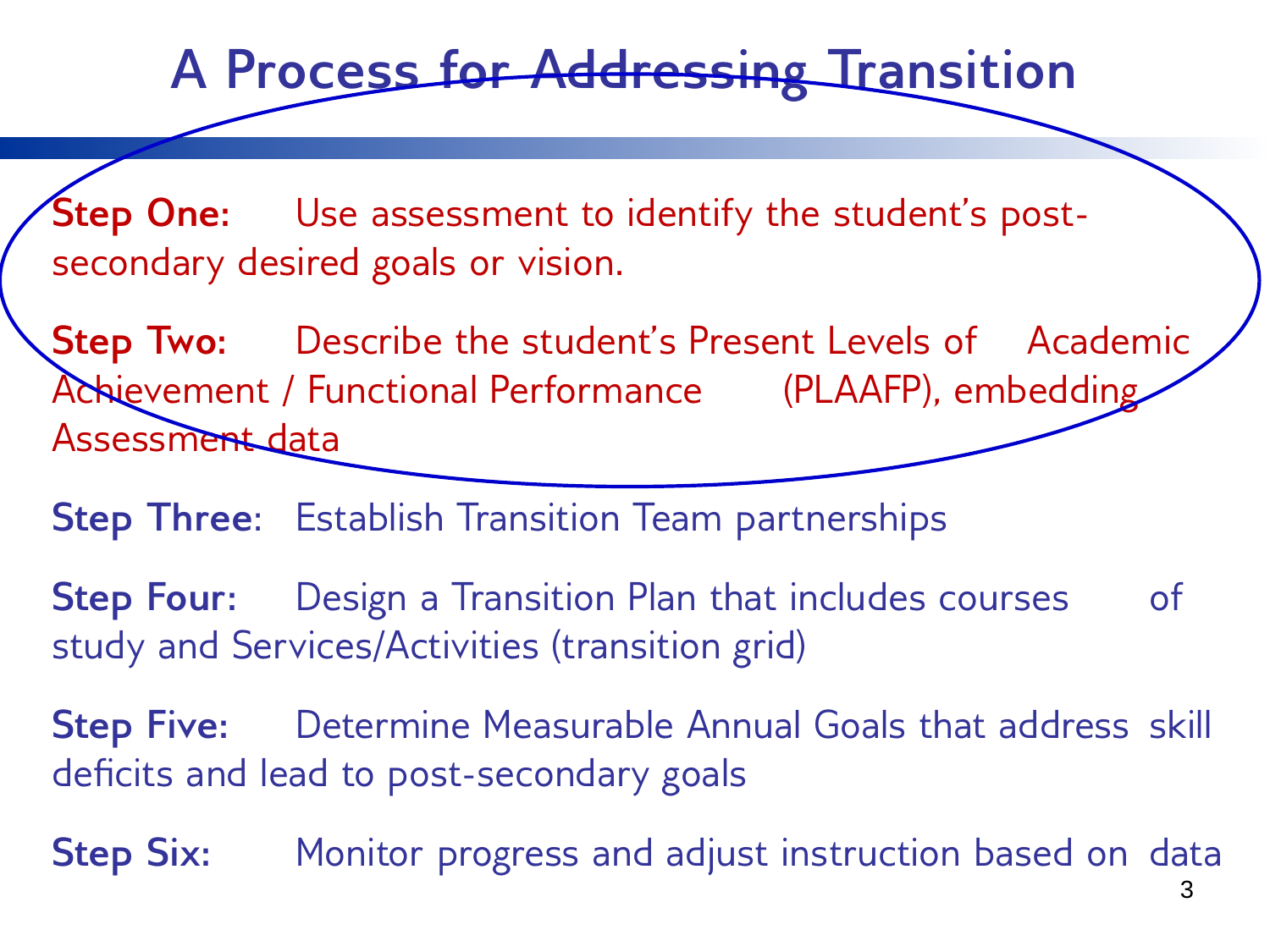

# A Process for Addressing Transition

Step One:  	Use assessment to identify the student’s post-			secondary desired goals or vision.
Step Two:  	Describe the student’s Present Levels of 				Academic Achievement / Functional Performance 			(PLAAFP), embedding Assessment data
Step Three: 	Establish Transition Team partnerships
Step Four:  	Design a Transition Plan that includes courses 			of study and Services/Activities (transition grid)
Step Five:  	Determine Measurable Annual Goals that address 			skill deficits and lead to post-secondary goals
Step Six:	Monitor progress and adjust instruction based on 			data

3